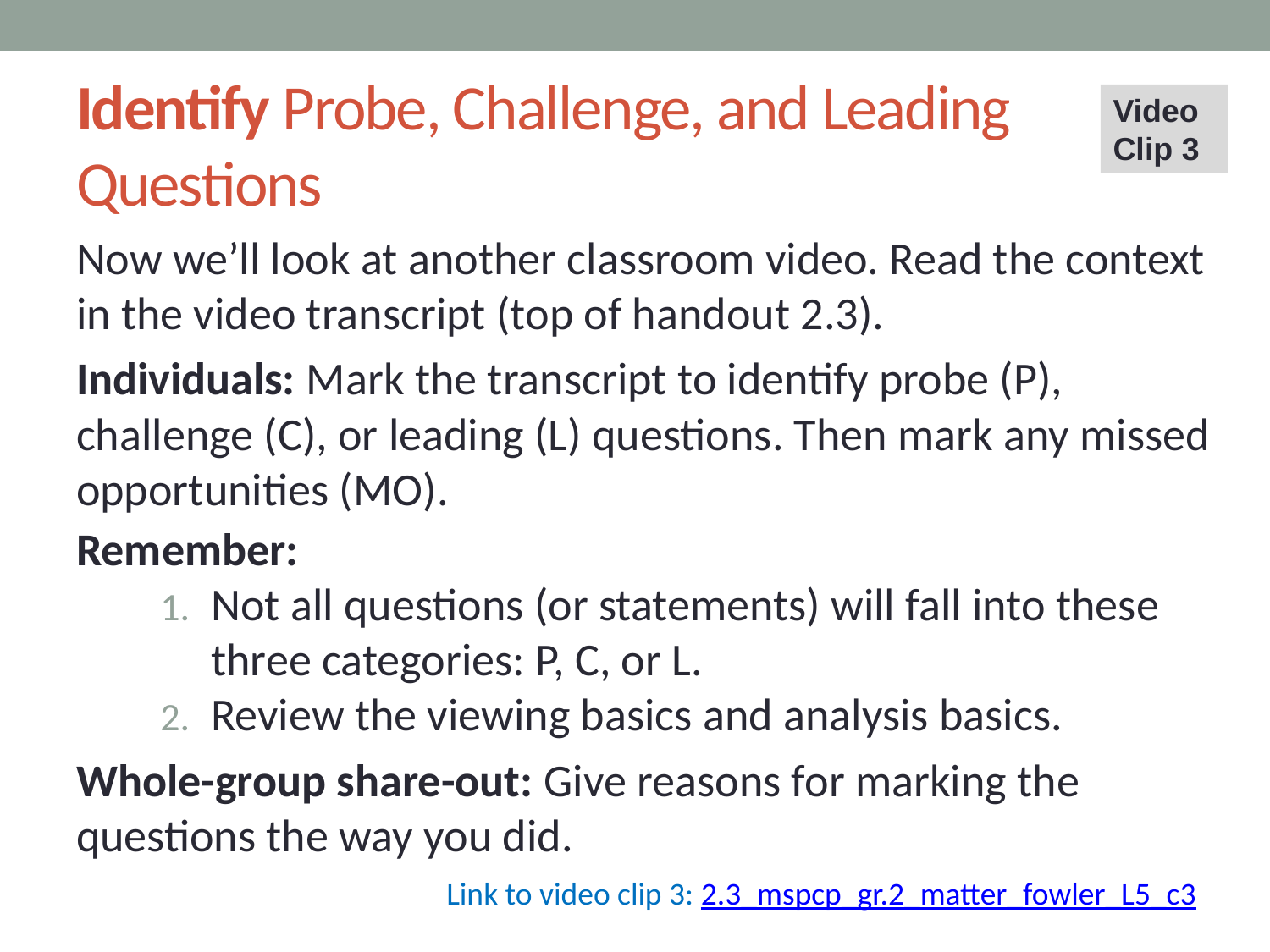

# Identify Probe, Challenge, and Leading Questions
Video Clip 3
Now we’ll look at another classroom video. Read the context in the video transcript (top of handout 2.3).
Individuals: Mark the transcript to identify probe (P), challenge (C), or leading (L) questions. Then mark any missed opportunities (MO).
Remember:
Not all questions (or statements) will fall into these three categories: P, C, or L.
Review the viewing basics and analysis basics.
Whole-group share-out: Give reasons for marking the questions the way you did.
Link to video clip 3: 2.3_mspcp_gr.2_matter_fowler_L5_c3